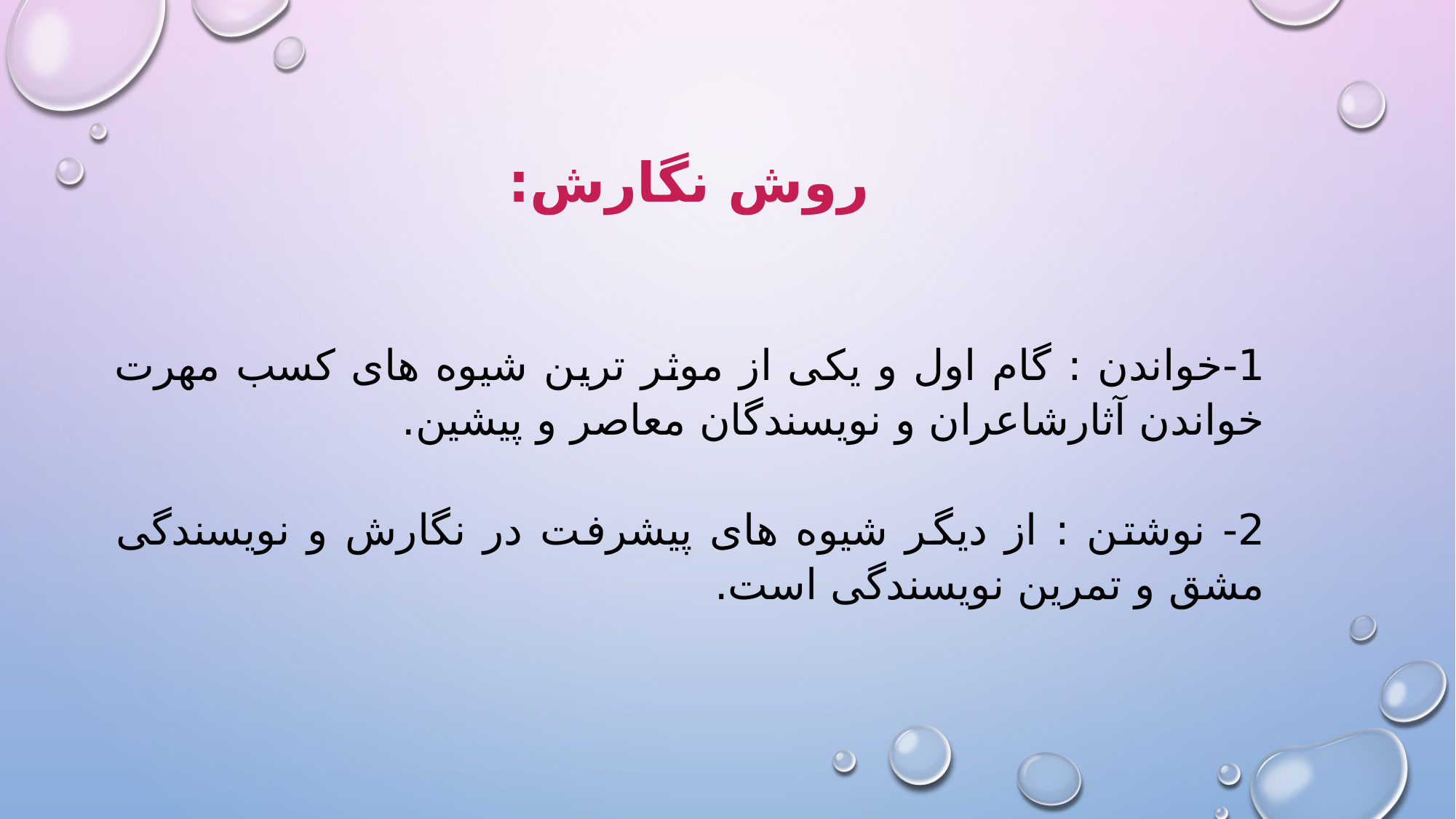

روش نگارش:

1-خواندن : گام اول و یکی از موثر ترین شیوه های کسب مهرت خواندن آثارشاعران و نویسندگان معاصر و پیشین.

2- نوشتن : از دیگر شیوه های پیشرفت در نگارش و نویسندگی مشق و تمرین نویسندگی است.